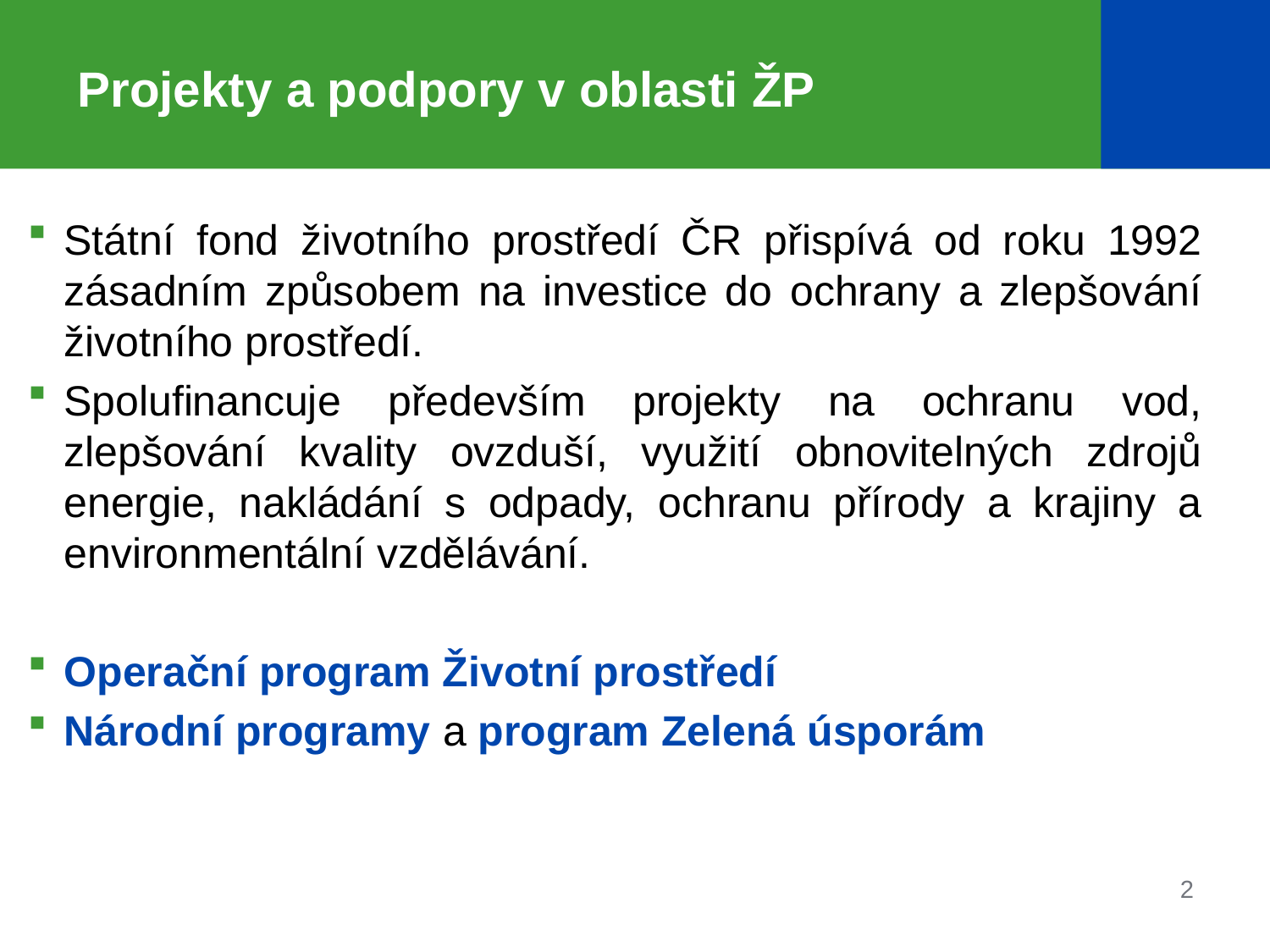

# Projekty a podpory v oblasti ŽP
Státní fond životního prostředí ČR přispívá od roku 1992 zásadním způsobem na investice do ochrany a zlepšování životního prostředí.
Spolufinancuje především projekty na ochranu vod, zlepšování kvality ovzduší, využití obnovitelných zdrojů energie, nakládání s odpady, ochranu přírody a krajiny a environmentální vzdělávání.

Operační program Životní prostředí
Národní programy a program Zelená úsporám
2